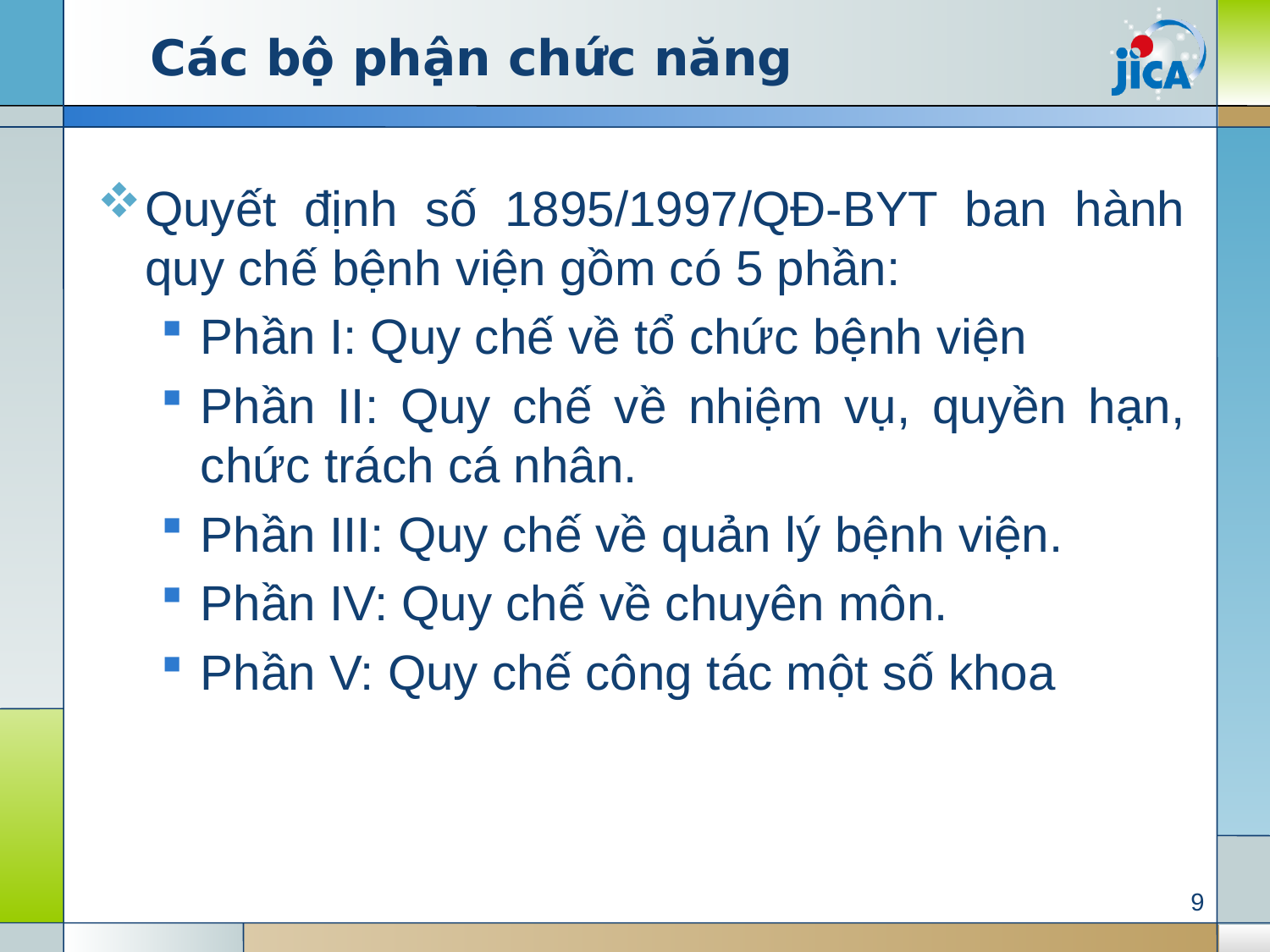

# Các bộ phận chức năng
Quyết định số 1895/1997/QĐ-BYT ban hành quy chế bệnh viện gồm có 5 phần:
Phần I: Quy chế về tổ chức bệnh viện
Phần II: Quy chế về nhiệm vụ, quyền hạn, chức trách cá nhân.
Phần III: Quy chế về quản lý bệnh viện.
Phần IV: Quy chế về chuyên môn.
Phần V: Quy chế công tác một số khoa

9